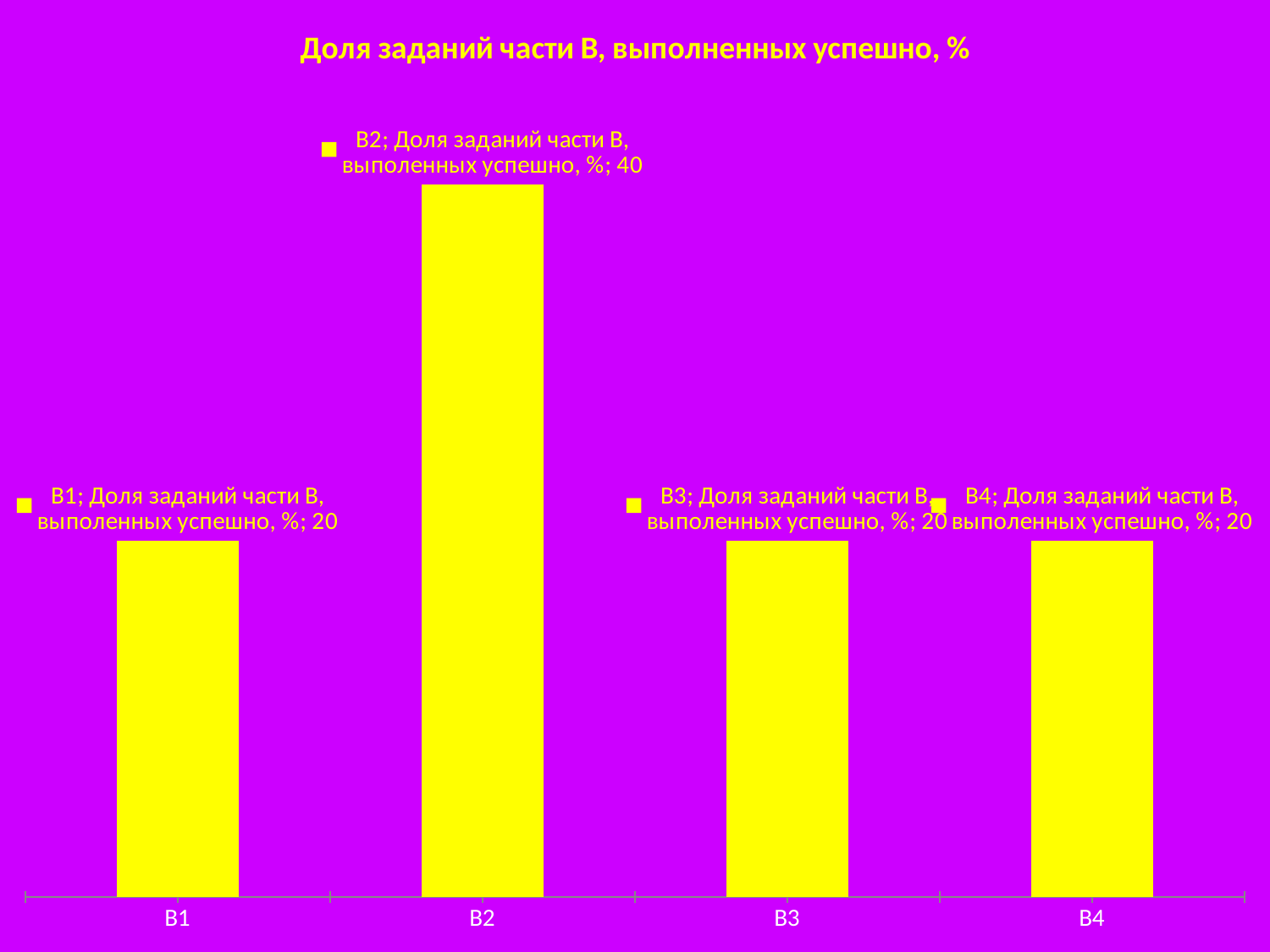

### Chart: Доля заданий части В, выполненных успешно, %

| Category | Доля заданий части В, выполенных успешно, % |
|---|---|
| В1 | 20.0 |
| В2 | 40.0 |
| В3 | 20.0 |
| В4 | 20.0 |
#